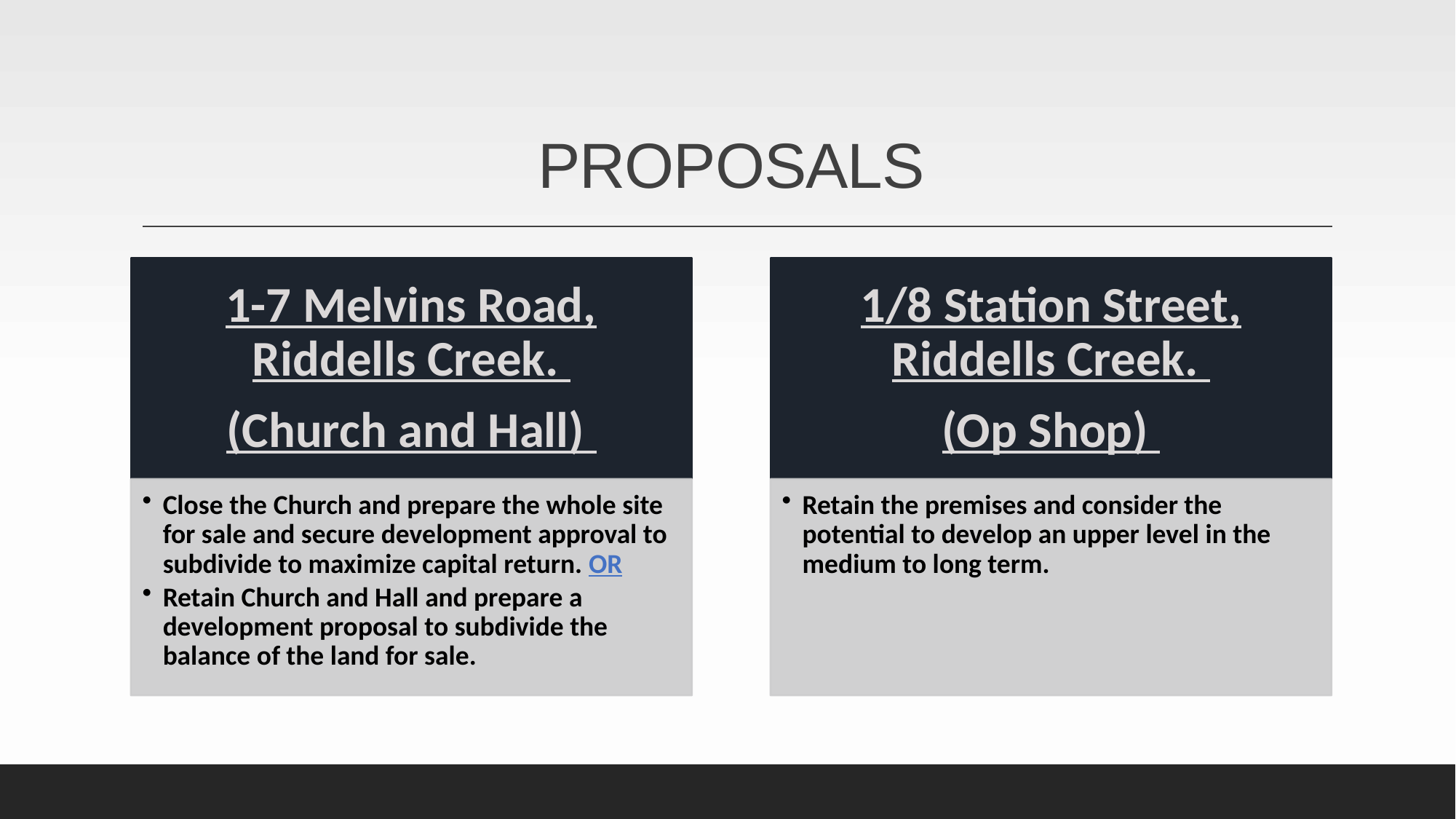

# PROPOSALS
1-7 Melvins Road, Riddells Creek.
(Church and Hall)
Close the Church and prepare the whole site for sale and secure development approval to subdivide to maximize capital return. OR
Retain Church and Hall and prepare a development proposal to subdivide the balance of the land for sale.
1/8 Station Street, Riddells Creek.
(Op Shop)
Retain the premises and consider the potential to develop an upper level in the medium to long term.